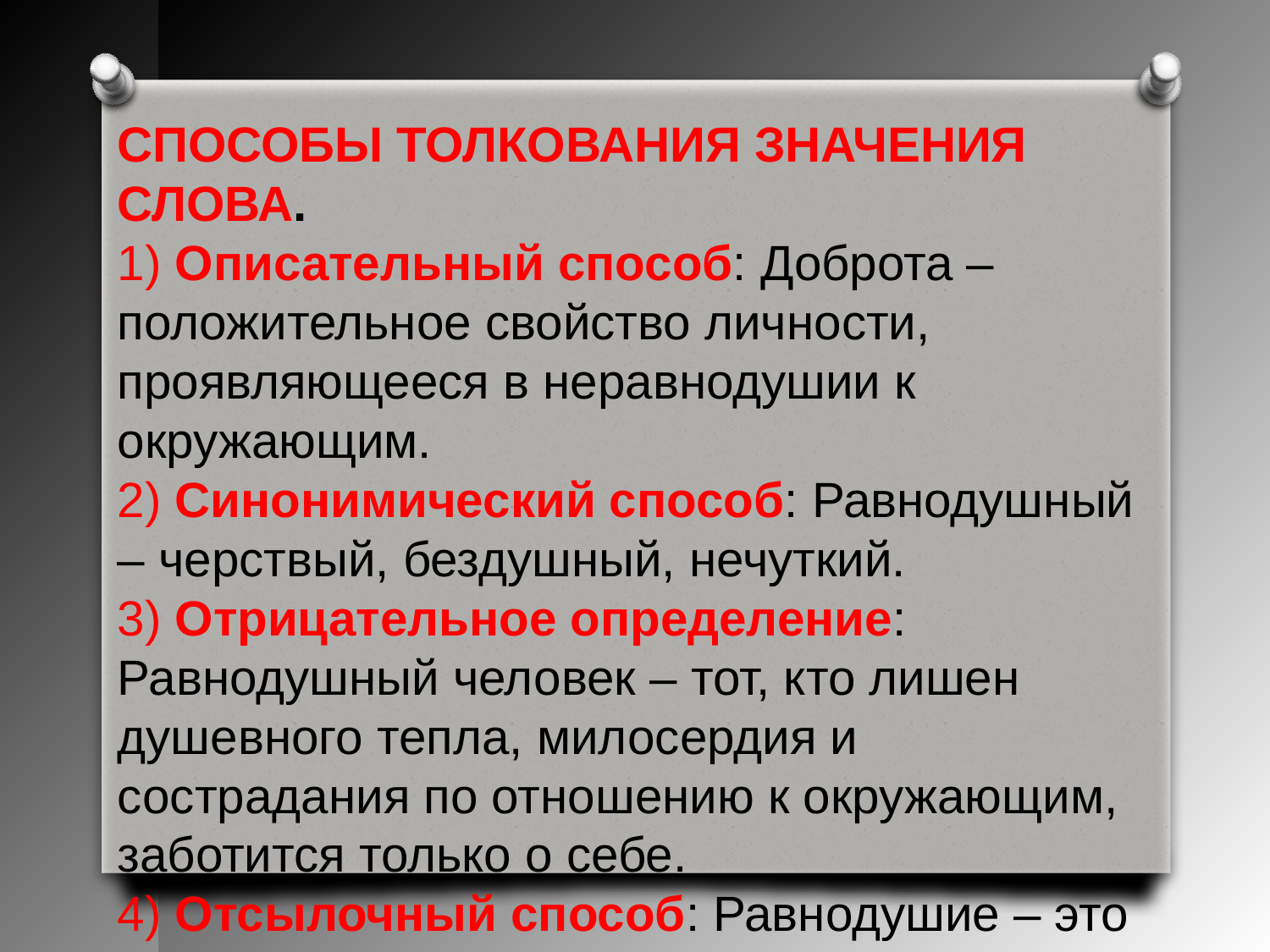

СПОСОБЫ ТОЛКОВАНИЯ ЗНАЧЕНИЯ СЛОВА.
1) Описательный способ: Доброта – положительное свойство личности, проявляющееся в неравнодушии к окружающим.
2) Синонимический способ: Равнодушный – черствый, бездушный, нечуткий.
3) Отрицательное определение: Равнодушный человек – тот, кто лишен душевного тепла, милосердия и сострадания по отношению к окружающим, заботится только о себе.
4) Отсылочный способ: Равнодушие – это то же самое, что и духовная слепота.